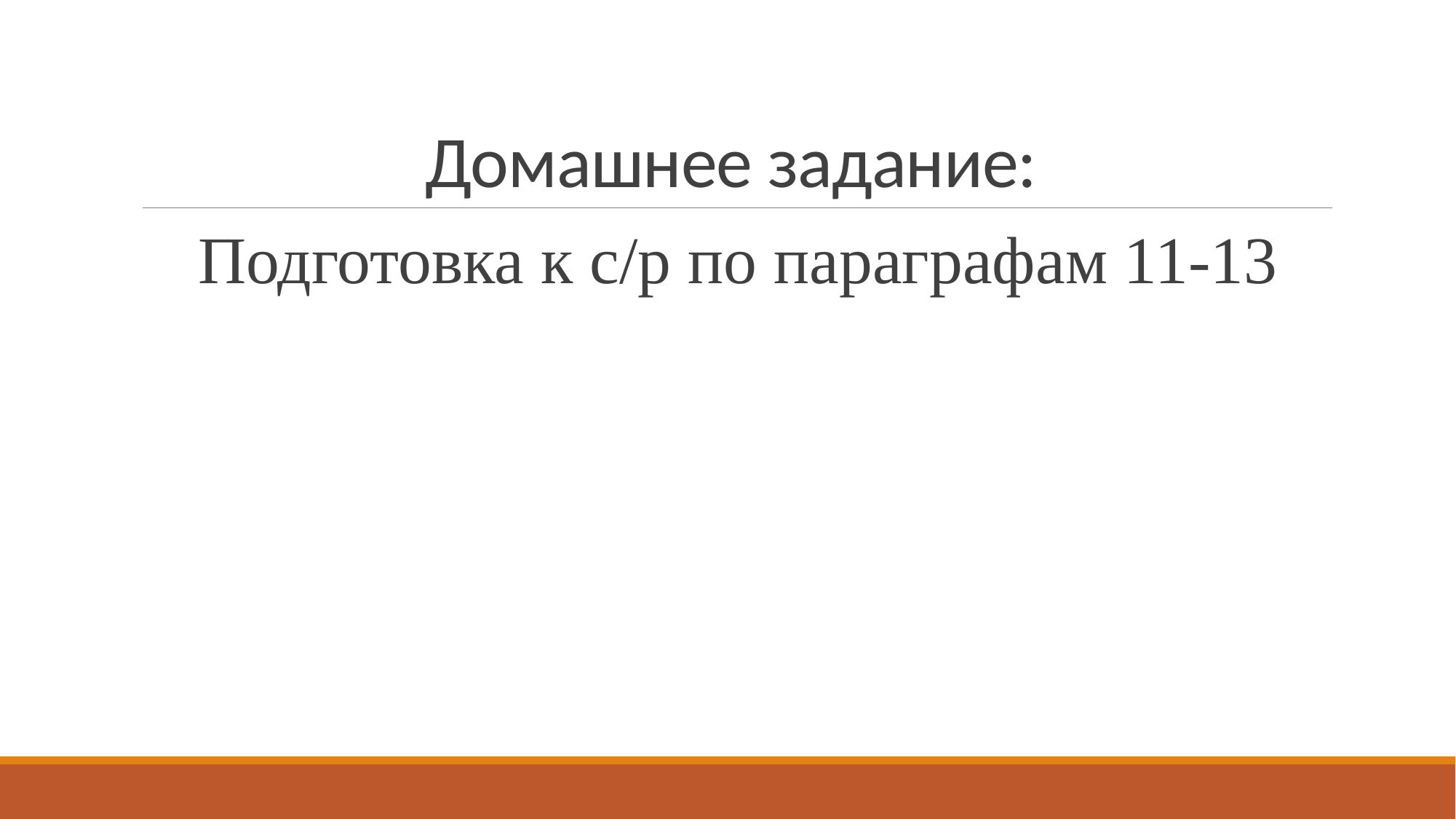

# Домашнее задание:
Подготовка к с/р по параграфам 11-13